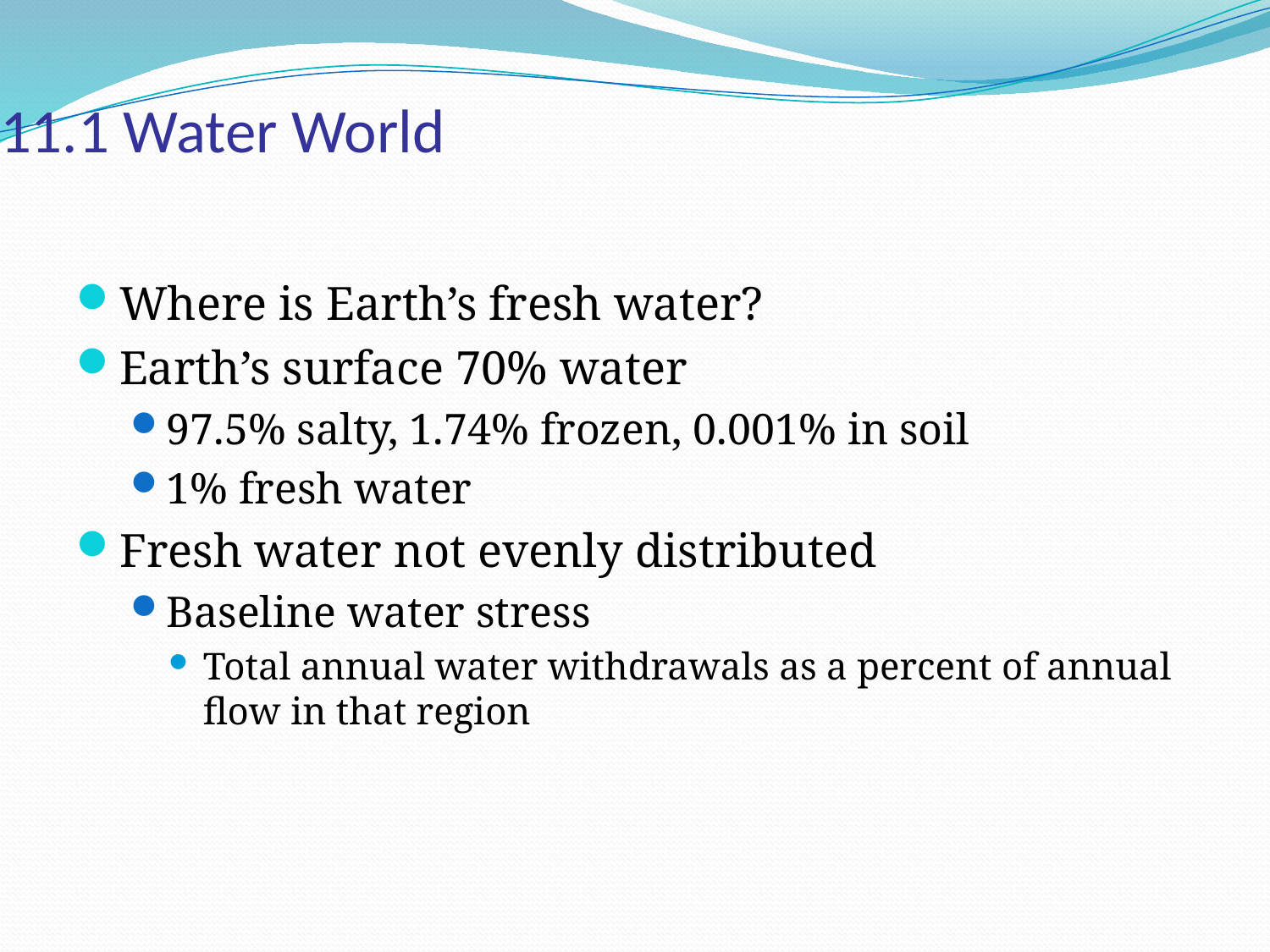

# 11.1 Water World
Where is Earth’s fresh water?
Earth’s surface 70% water
97.5% salty, 1.74% frozen, 0.001% in soil
1% fresh water
Fresh water not evenly distributed
Baseline water stress
Total annual water withdrawals as a percent of annual flow in that region